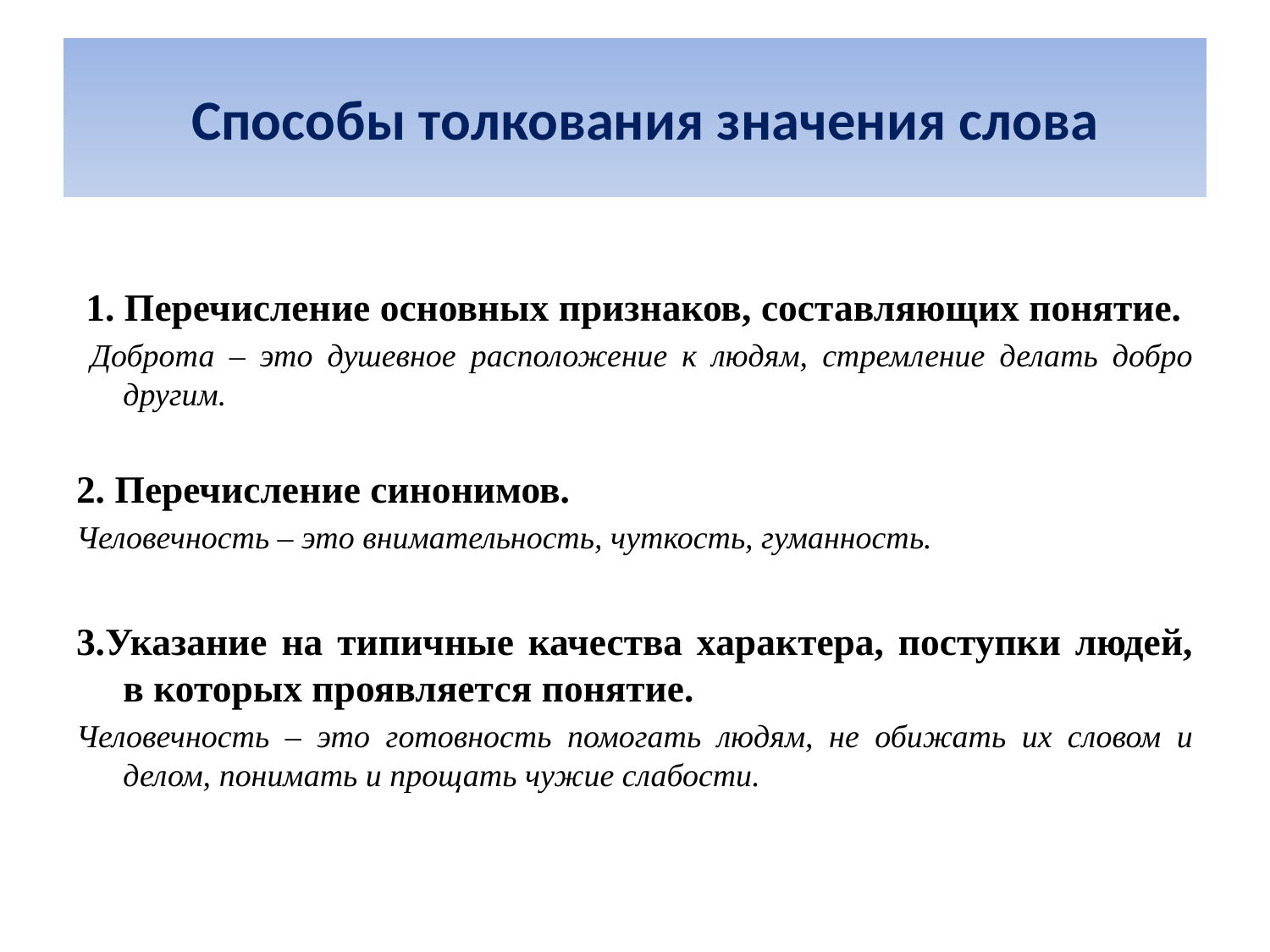

# Способы толкования значения слова

 1. Перечисление основных признаков, составляющих понятие.
 Доброта – это душевное расположение к людям, стремление делать добро другим.

2. Перечисление синонимов.
Человечность – это внимательность, чуткость, гуманность.

3.Указание на типичные качества характера, поступки людей, в которых проявляется понятие.
Человечность – это готовность помогать людям, не обижать их словом и делом, понимать и прощать чужие слабости.